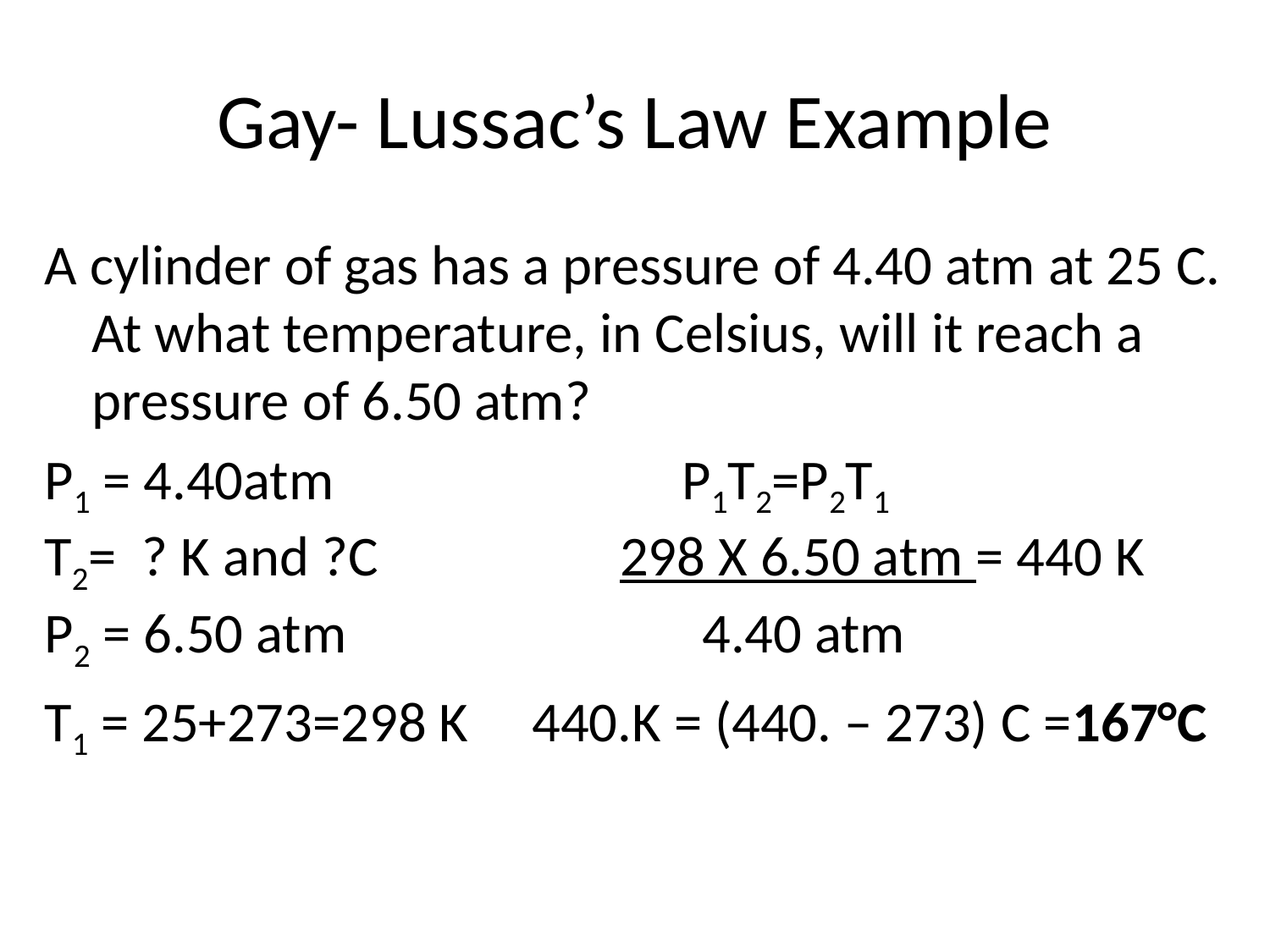

# Gay- Lussac’s Law Example
A cylinder of gas has a pressure of 4.40 atm at 25 C. At what temperature, in Celsius, will it reach a pressure of 6.50 atm?
P1 = 4.40atm                                               P1T2=P2T1
T2=  ? K and ?C                   298 X 6.50 atm = 440 K
P2 = 6.50 atm                            4.40 atm
T1 = 25+273=298 K     440.K = (440. – 273) C =167°C